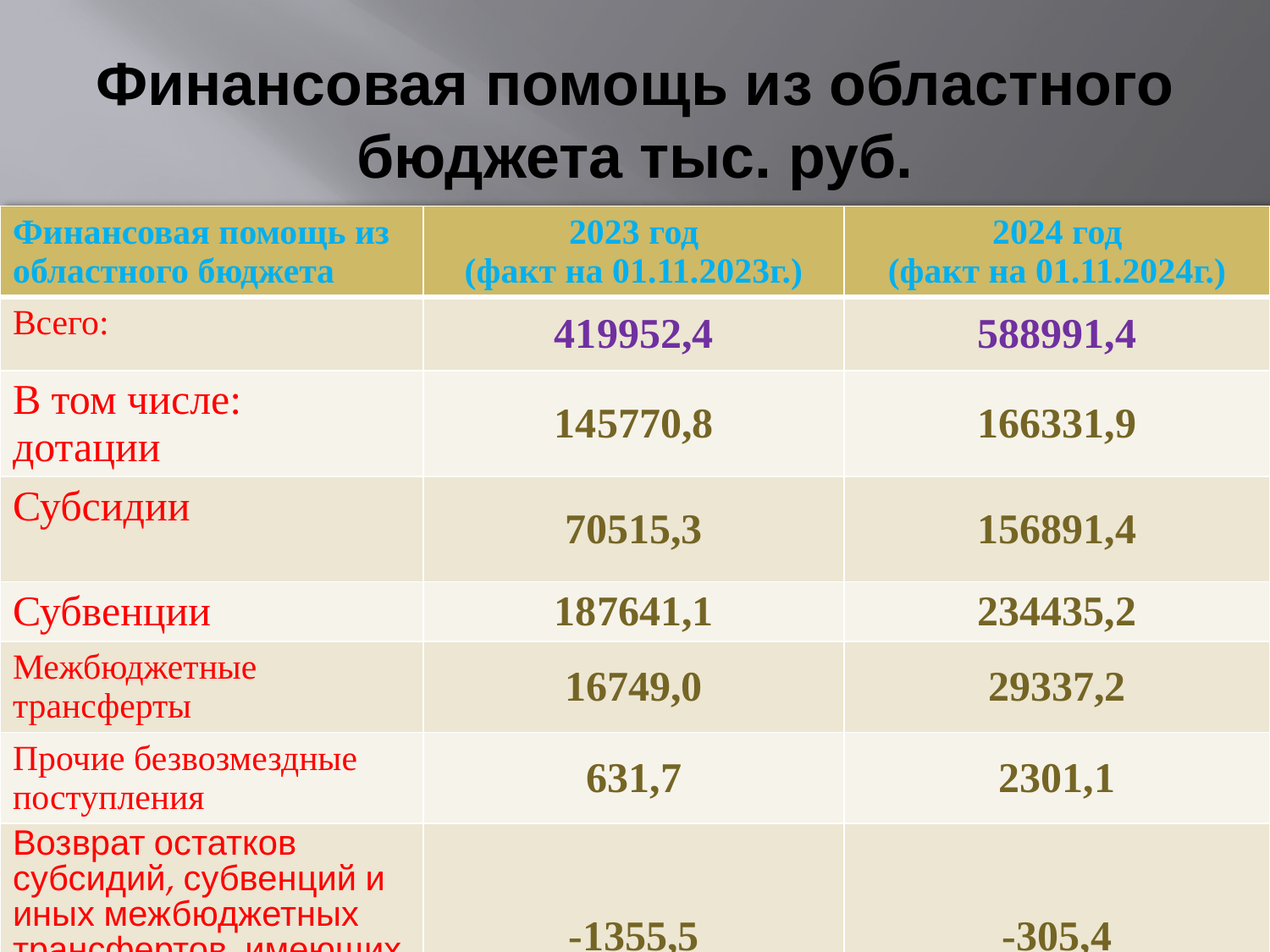

# Финансовая помощь из областного бюджета тыс. руб.
| Финансовая помощь из областного бюджета | 2023 год (факт на 01.11.2023г.) | 2024 год (факт на 01.11.2024г.) |
| --- | --- | --- |
| Всего: | 419952,4 | 588991,4 |
| В том числе: дотации | 145770,8 | 166331,9 |
| Субсидии | 70515,3 | 156891,4 |
| Субвенции | 187641,1 | 234435,2 |
| Межбюджетные трансферты | 16749,0 | 29337,2 |
| Прочие безвозмездные поступления | 631,7 | 2301,1 |
| Возврат остатков субсидий, субвенций и иных межбюджетных трансфертов, имеющих целевое назначение, прошлых лет | -1355,5 | -305,4 |